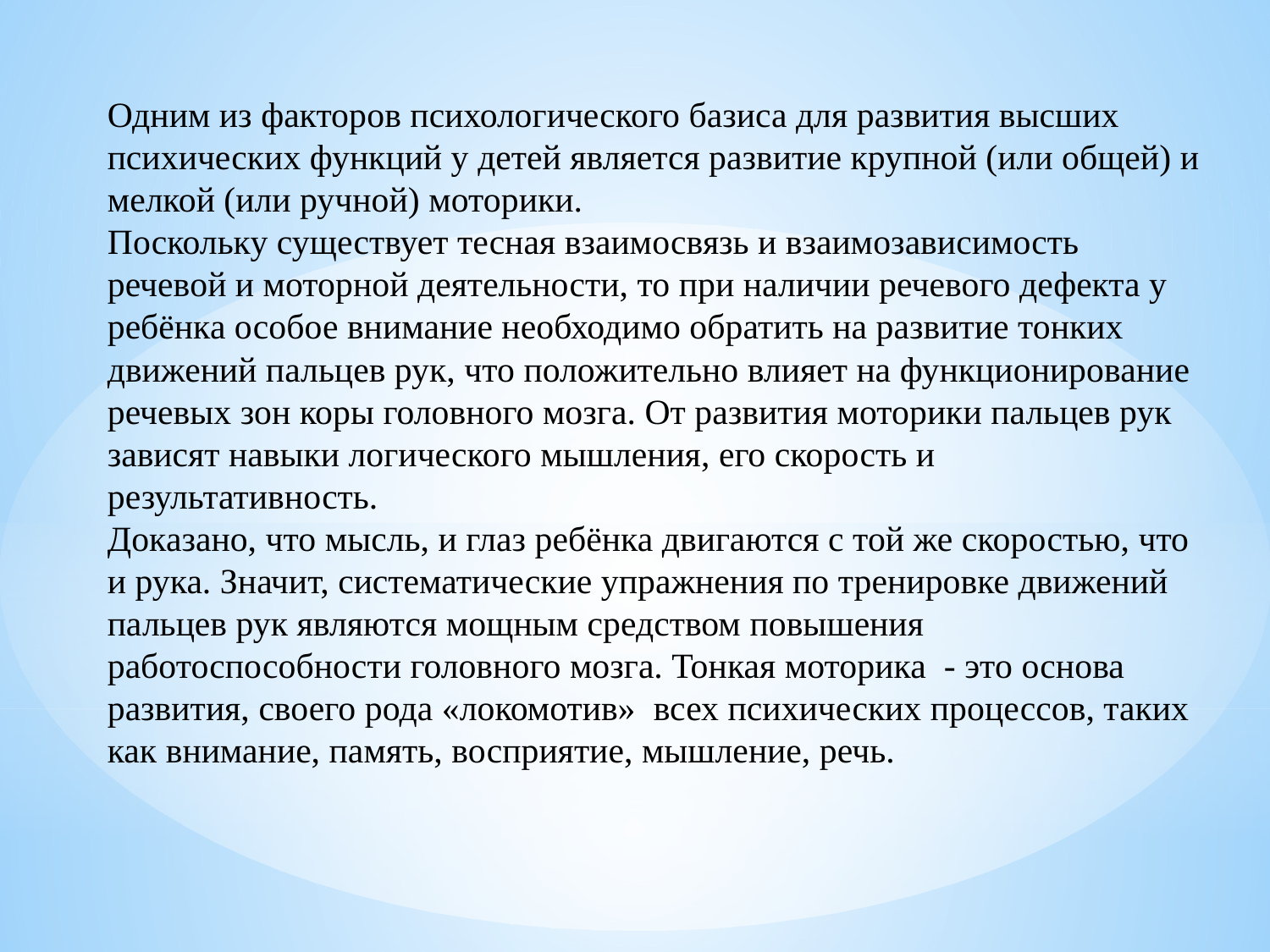

Одним из факторов психологического базиса для развития высших психических функций у детей является развитие крупной (или общей) и мелкой (или ручной) моторики.
Поскольку существует тесная взаимосвязь и взаимозависимость  речевой и моторной деятельности, то при наличии речевого дефекта у ребёнка особое внимание необходимо обратить на развитие тонких движений пальцев рук, что положительно влияет на функционирование речевых зон коры головного мозга. От развития моторики пальцев рук зависят навыки логического мышления, его скорость и результативность.
Доказано, что мысль, и глаз ребёнка двигаются с той же скоростью, что и рука. Значит, систематические упражнения по тренировке движений пальцев рук являются мощным средством повышения работоспособности головного мозга. Тонкая моторика  - это основа развития, своего рода «локомотив»  всех психических процессов, таких как внимание, память, восприятие, мышление, речь.